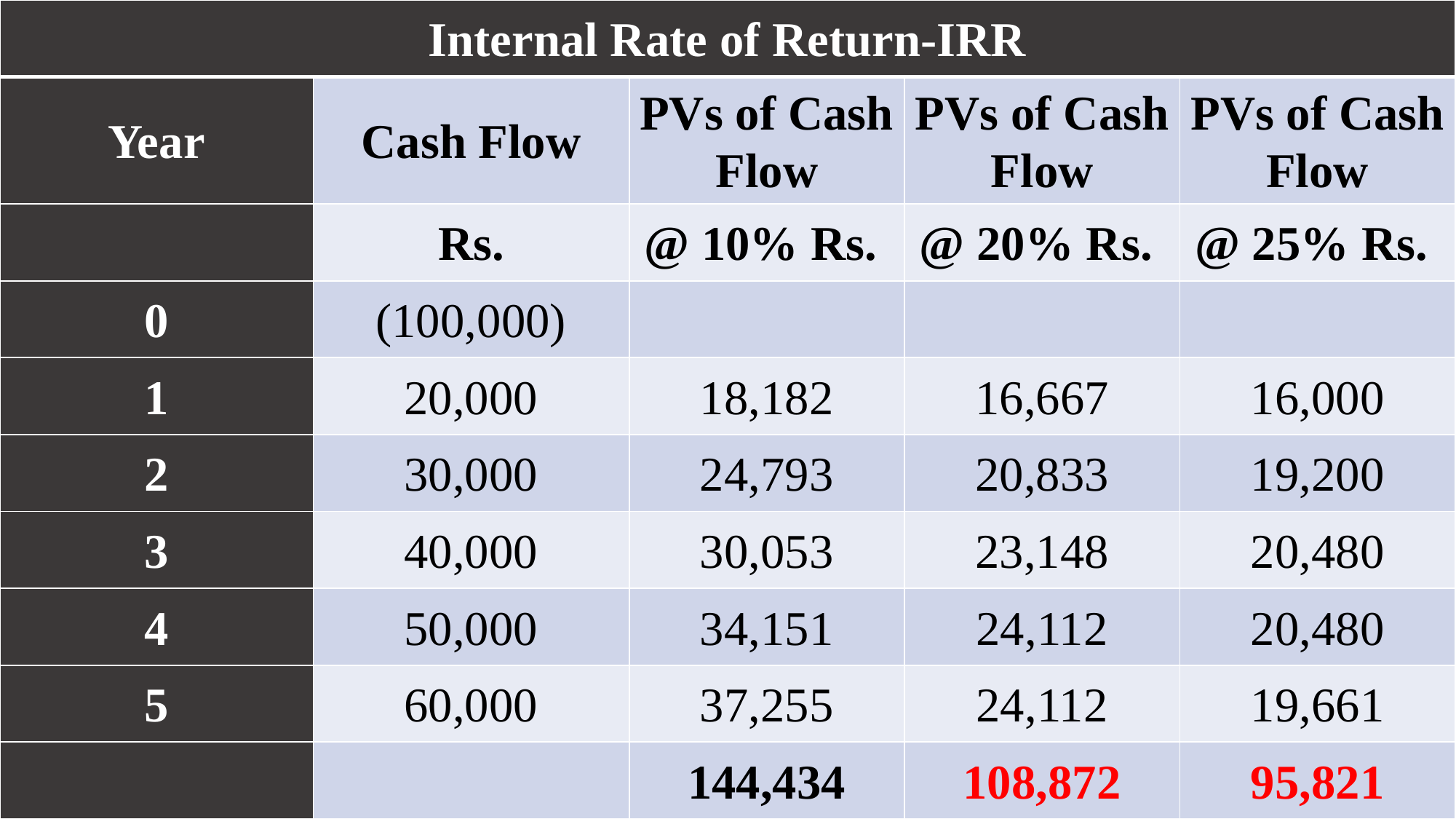

| Internal Rate of Return-IRR |  |  |  |  |
| --- | --- | --- | --- | --- |
| Year | Cash Flow | PVs of Cash Flow | PVs of Cash Flow | PVs of Cash Flow |
|  | Rs. | @ 10% Rs. | @ 20% Rs. | @ 25% Rs. |
| 0 | (100,000) |  |  |  |
| 1 | 20,000 | 18,182 | 16,667 | 16,000 |
| 2 | 30,000 | 24,793 | 20,833 | 19,200 |
| 3 | 40,000 | 30,053 | 23,148 | 20,480 |
| 4 | 50,000 | 34,151 | 24,112 | 20,480 |
| 5 | 60,000 | 37,255 | 24,112 | 19,661 |
|  |  | 144,434 | 108,872 | 95,821 |